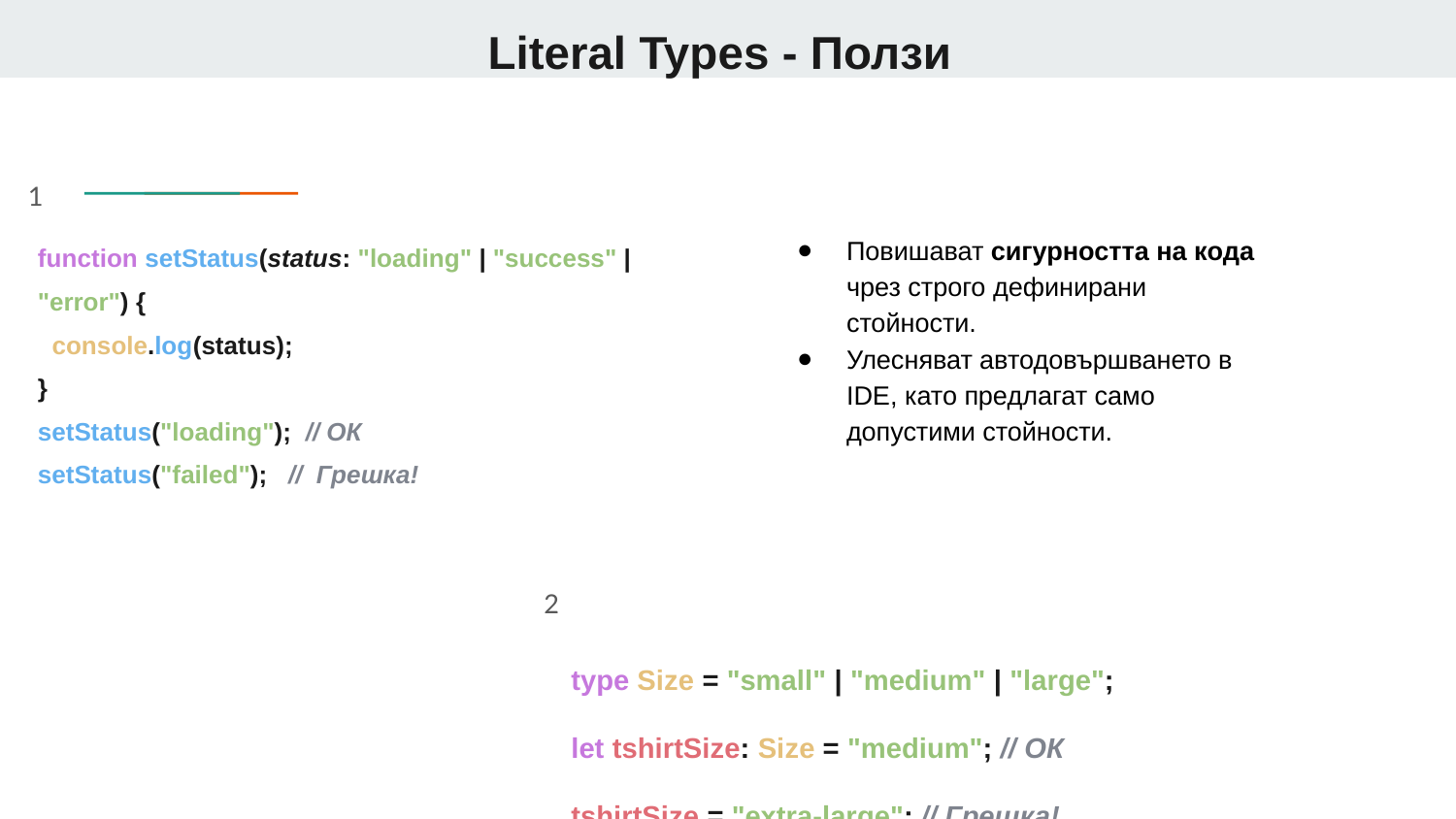

# Literal Types - Ползи
  1
Повишават сигурността на кода чрез строго дефинирани стойности.
Улесняват автодовършването в IDE, като предлагат само допустими стойности.

function setStatus(status: "loading" | "success" | "error") {
  console.log(status);
}
setStatus("loading");  // ОК
setStatus("failed");   //  Грешка!

   2
type Size = "small" | "medium" | "large";
let tshirtSize: Size = "medium"; // ОК
tshirtSize = "extra-large"; // Грешка!